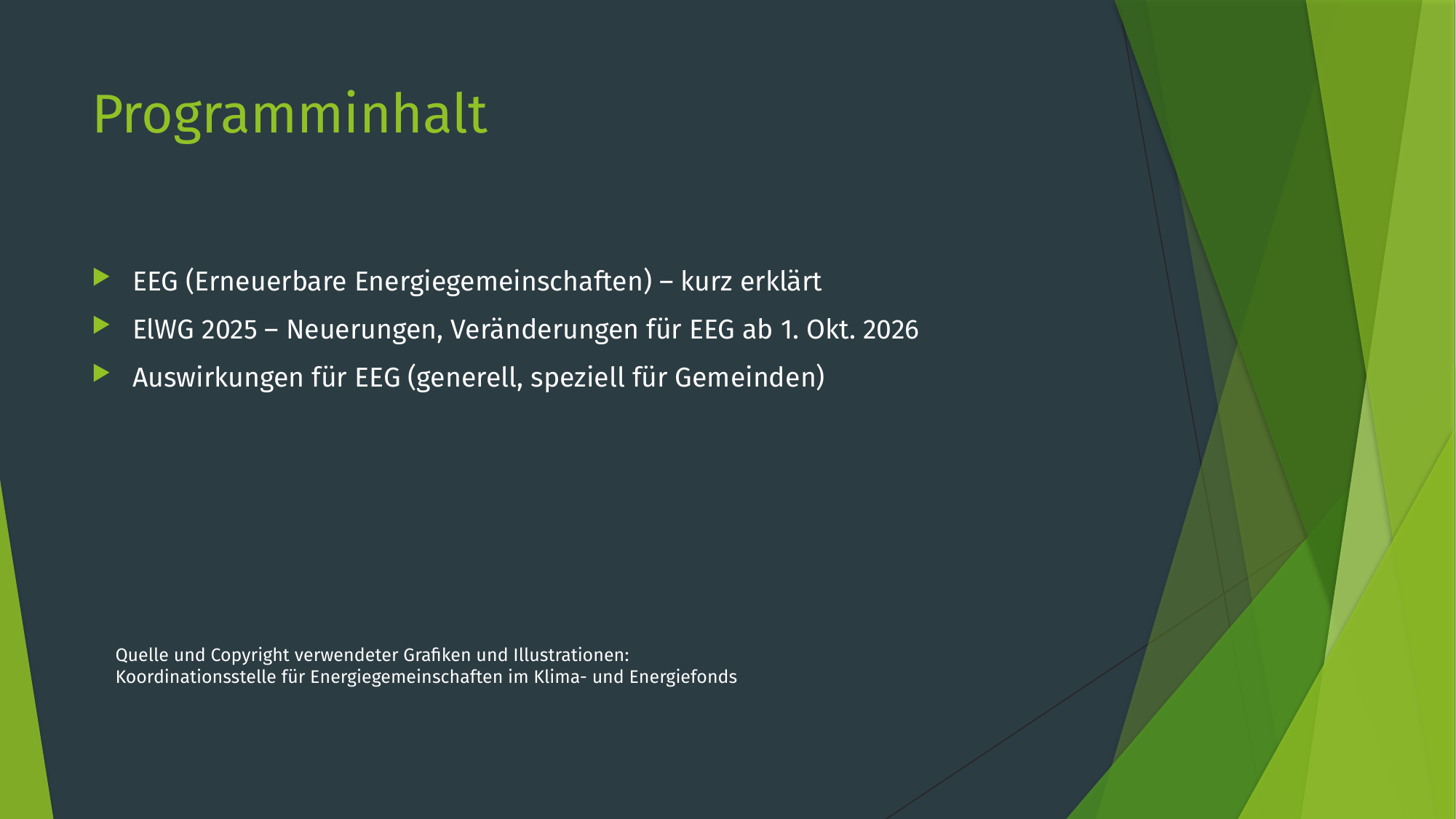

# Programminhalt
EEG (Erneuerbare Energiegemeinschaften) – kurz erklärt
ElWG 2025 – Neuerungen, Veränderungen für EEG ab 1. Okt. 2026
Auswirkungen für EEG (generell, speziell für Gemeinden)

Quelle und Copyright verwendeter Grafiken und Illustrationen:
Koordinationsstelle für Energiegemeinschaften im Klima- und Energiefonds